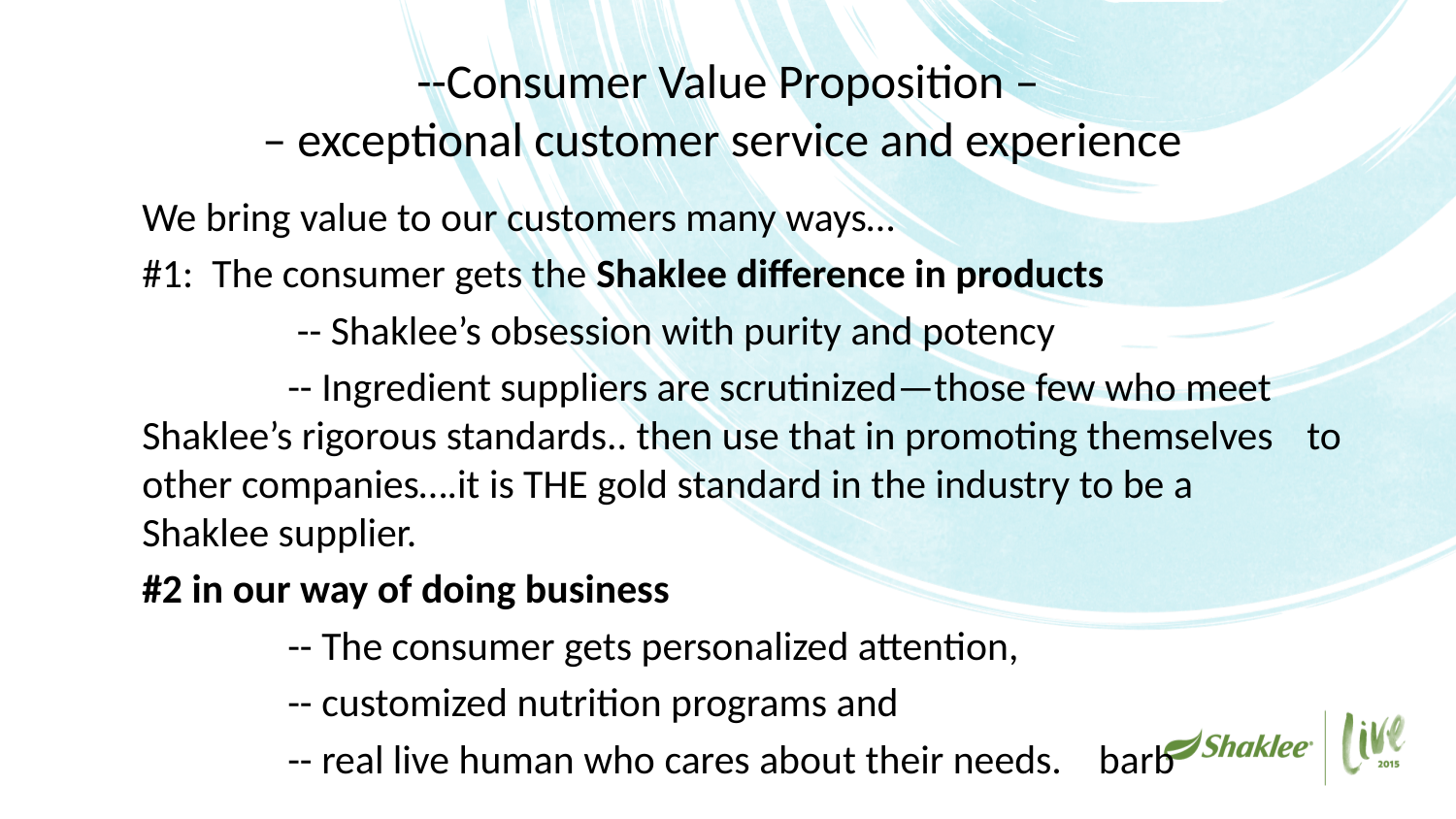

# --Consumer Value Proposition – – exceptional customer service and experience
We bring value to our customers many ways…
#1:  The consumer gets the Shaklee difference in products
	 -- Shaklee’s obsession with purity and potency
	-- Ingredient suppliers are scrutinized—those few who meet 	Shaklee’s rigorous standards.. then use that in promoting themselves 	to  other companies….it is THE gold standard in the industry to be a 	Shaklee supplier.
#2 in our way of doing business
	-- The consumer gets personalized attention,
	-- customized nutrition programs and
	-- real live human who cares about their needs.    barb